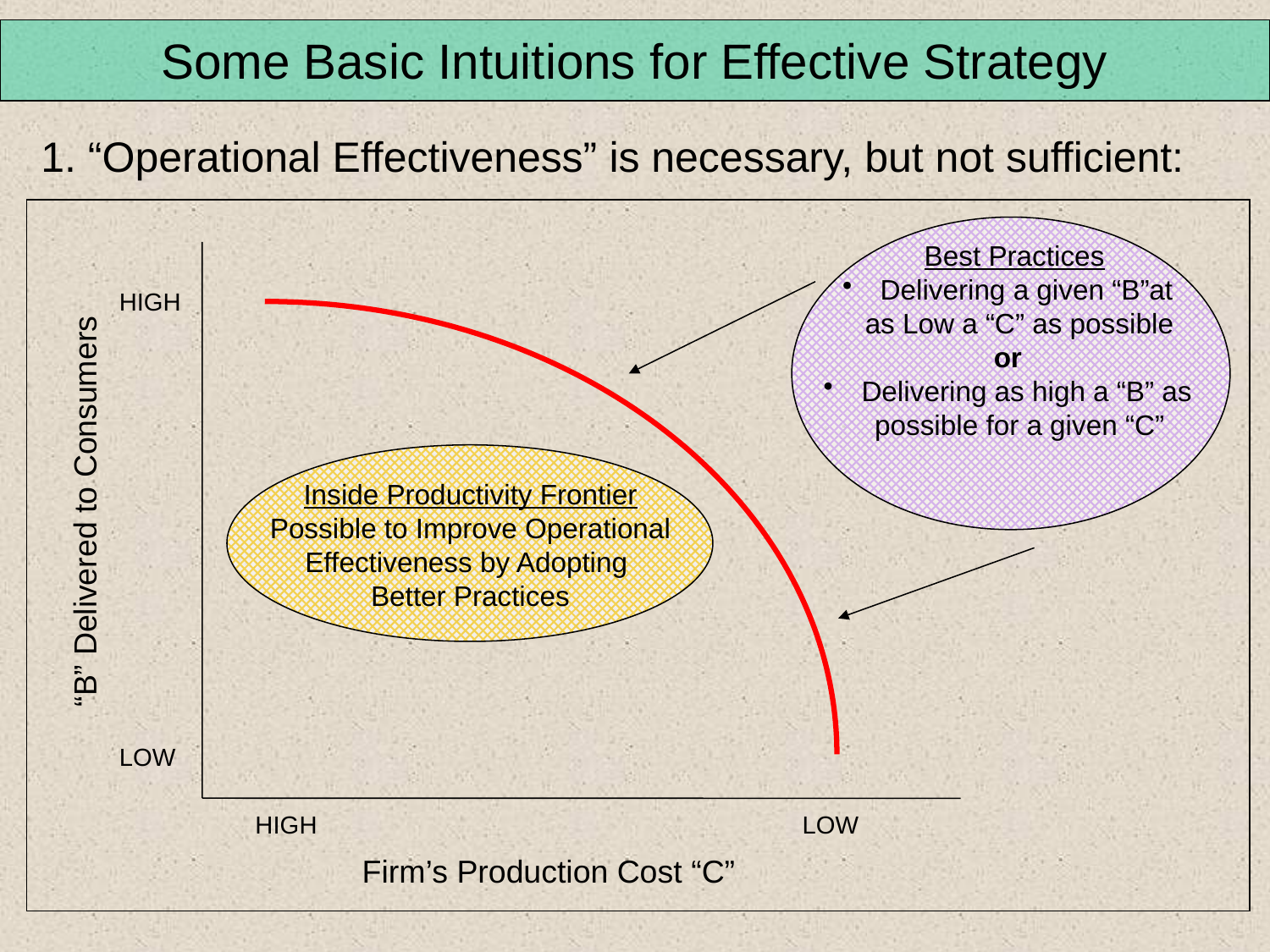

Some Basic Intuitions for Effective Strategy
1. “Operational Effectiveness” is necessary, but not sufficient:

   Best Practices
 Delivering a given “B”at
   as Low a “C” as possible
or
 Delivering as high a “B” as
   possible for a given “C”

HIGH

Inside Productivity Frontier
Possible to Improve Operational
Effectiveness by Adopting
Better Practices
“B” Delivered to Consumers

LOW

HIGH
LOW
Firm’s Production Cost “C”